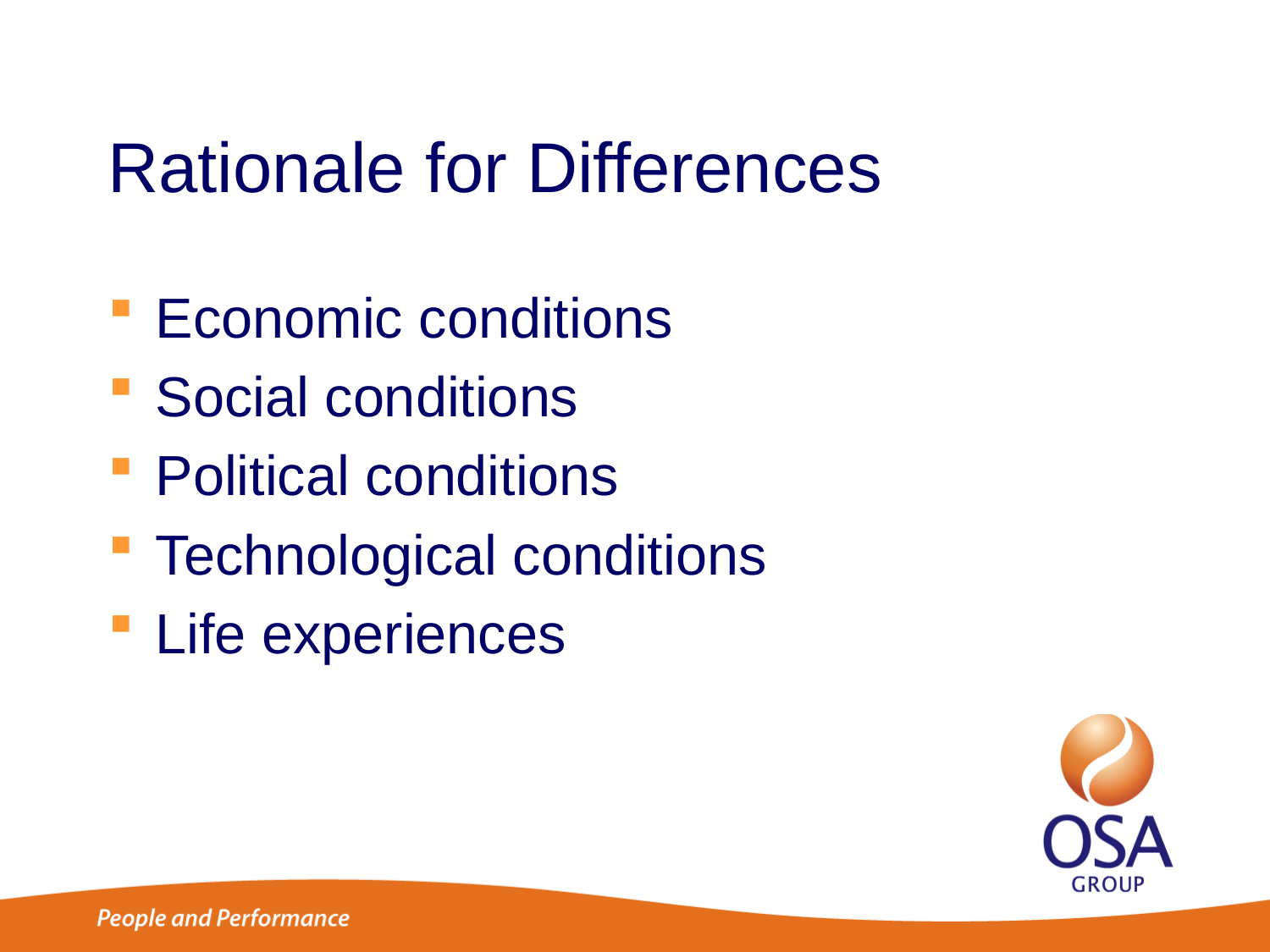

# Rationale for Differences
Economic conditions
Social conditions
Political conditions
Technological conditions
Life experiences